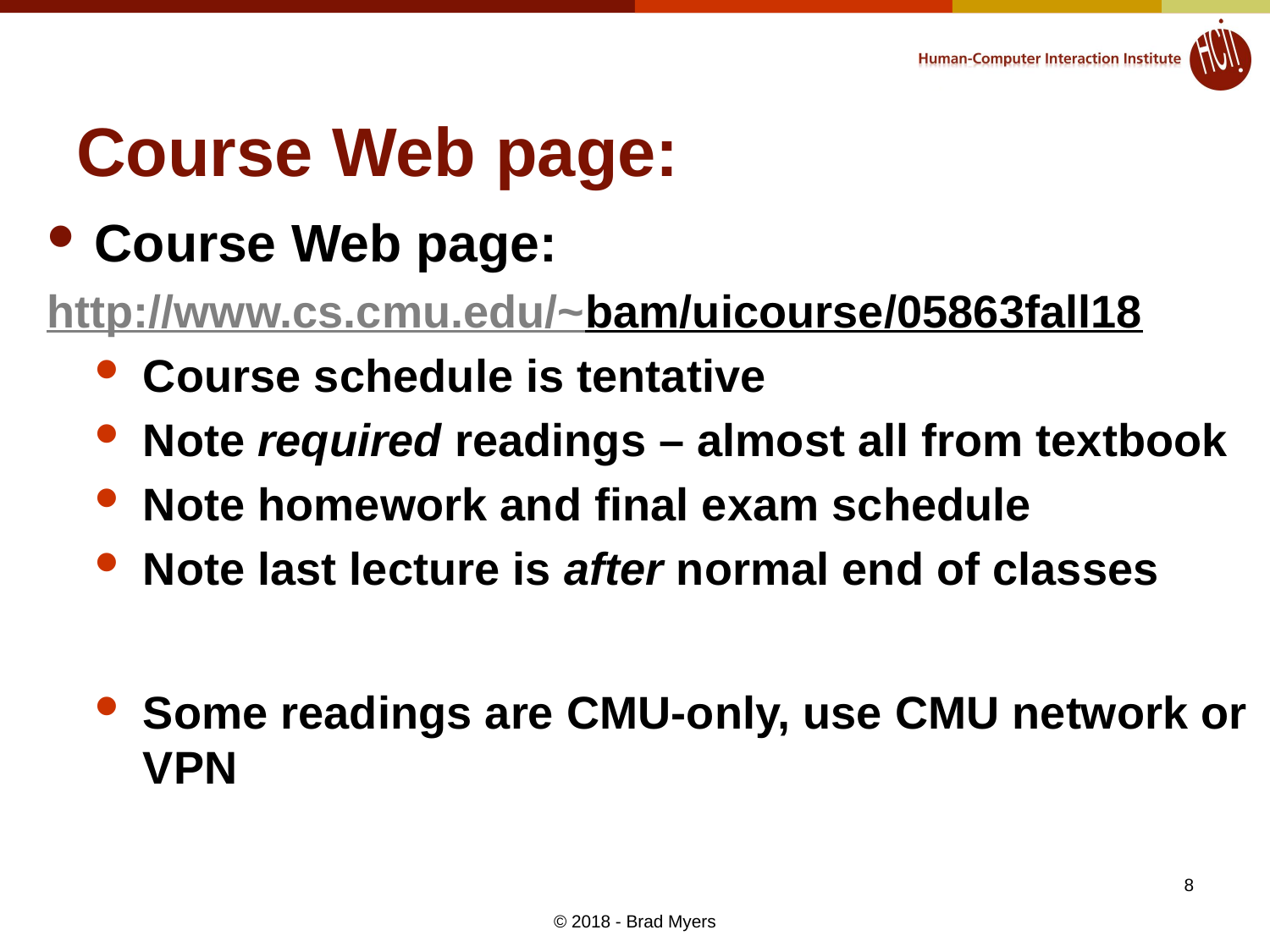

# Course Web page:
Course Web page:
http://www.cs.cmu.edu/~bam/uicourse/05863fall18
Course schedule is tentative
Note required readings – almost all from textbook
Note homework and final exam schedule
Note last lecture is after normal end of classes

Some readings are CMU-only, use CMU network or VPN
8
© 2018 - Brad Myers